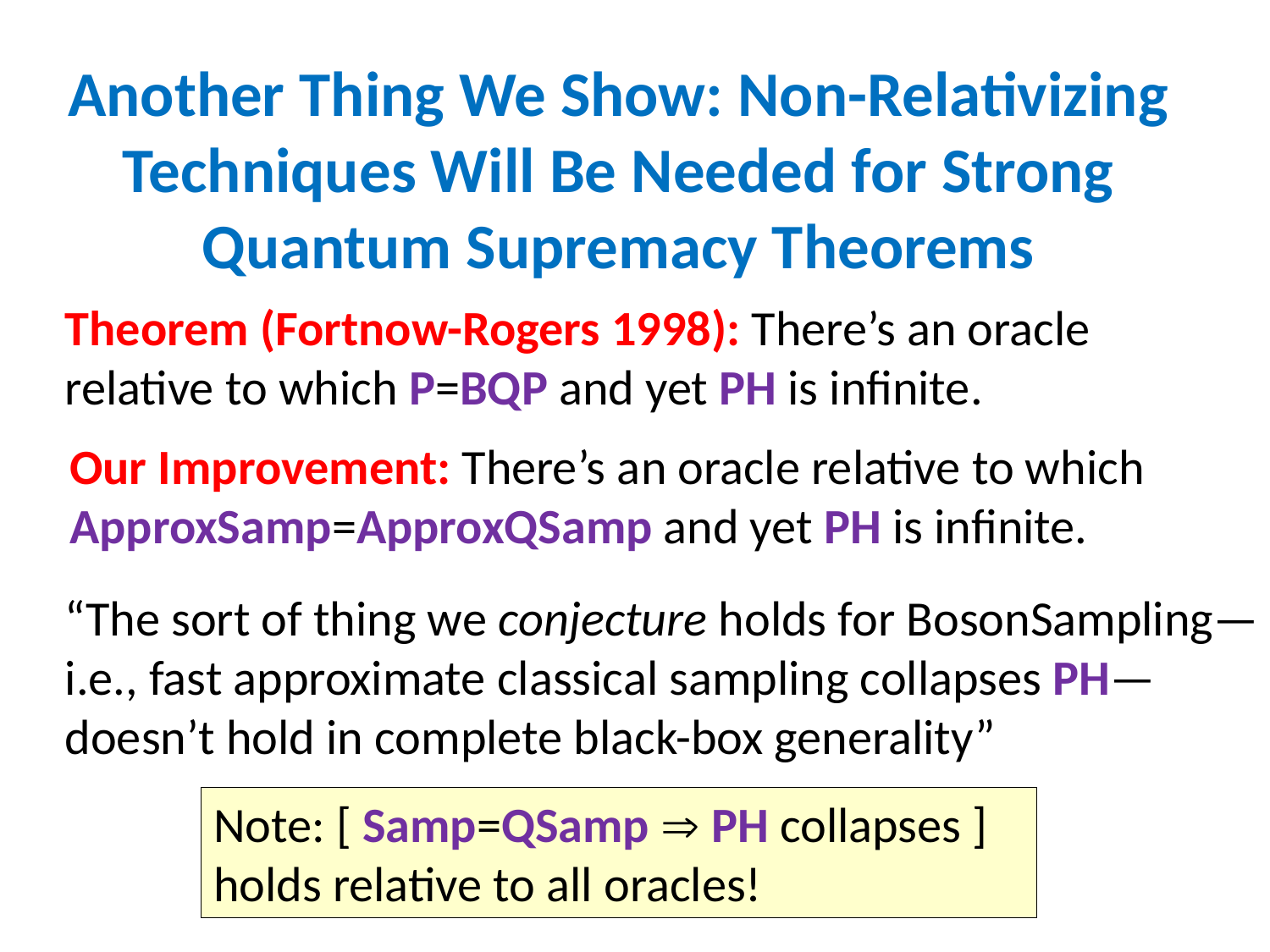

Another Thing We Show: Non-Relativizing Techniques Will Be Needed for Strong Quantum Supremacy Theorems
Theorem (Fortnow-Rogers 1998): There’s an oracle relative to which P=BQP and yet PH is infinite.
Our Improvement: There’s an oracle relative to which ApproxSamp=ApproxQSamp and yet PH is infinite.
“The sort of thing we conjecture holds for BosonSampling—i.e., fast approximate classical sampling collapses PH—doesn’t hold in complete black-box generality”
Note: [ Samp=QSamp ⇒ PH collapses ] holds relative to all oracles!